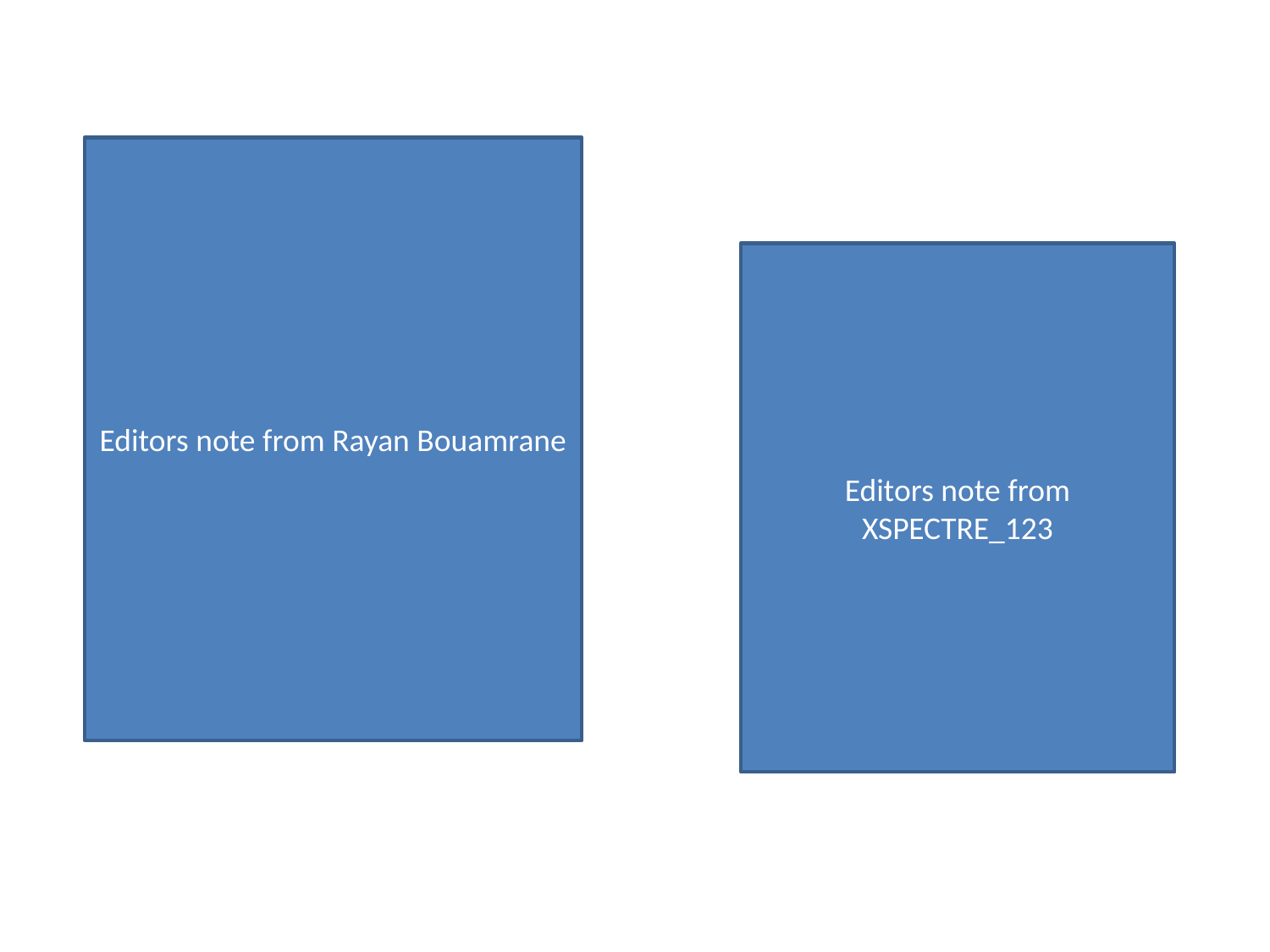

Editors note from Rayan Bouamrane
Editors note from XSPECTRE_123